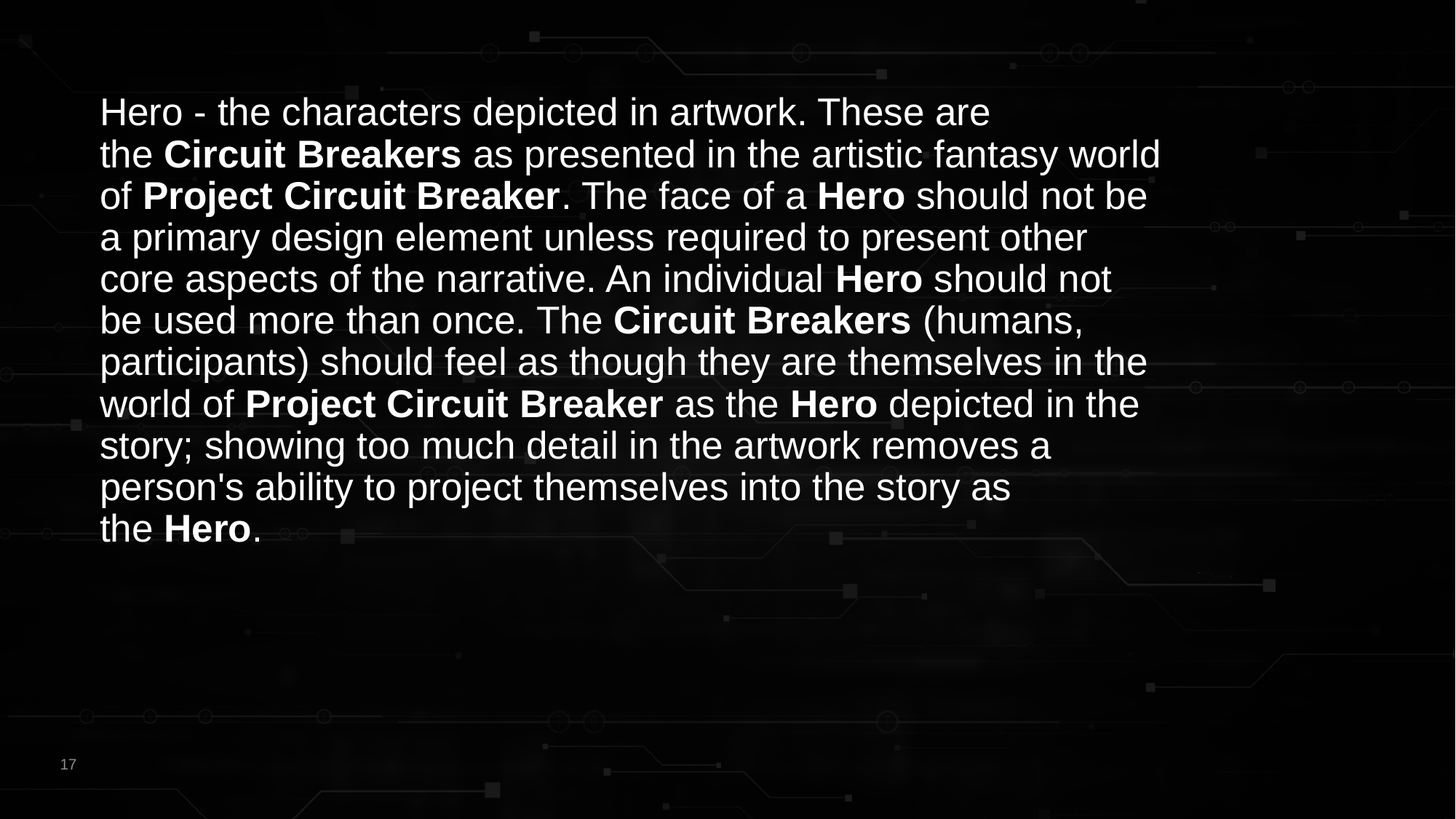

Hero - the characters depicted in artwork. These are the Circuit Breakers as presented in the artistic fantasy world of Project Circuit Breaker. The face of a Hero should not be a primary design element unless required to present other core aspects of the narrative. An individual Hero should not be used more than once. The Circuit Breakers (humans, participants) should feel as though they are themselves in the world of Project Circuit Breaker as the Hero depicted in the story; showing too much detail in the artwork removes a person's ability to project themselves into the story as the Hero.
17